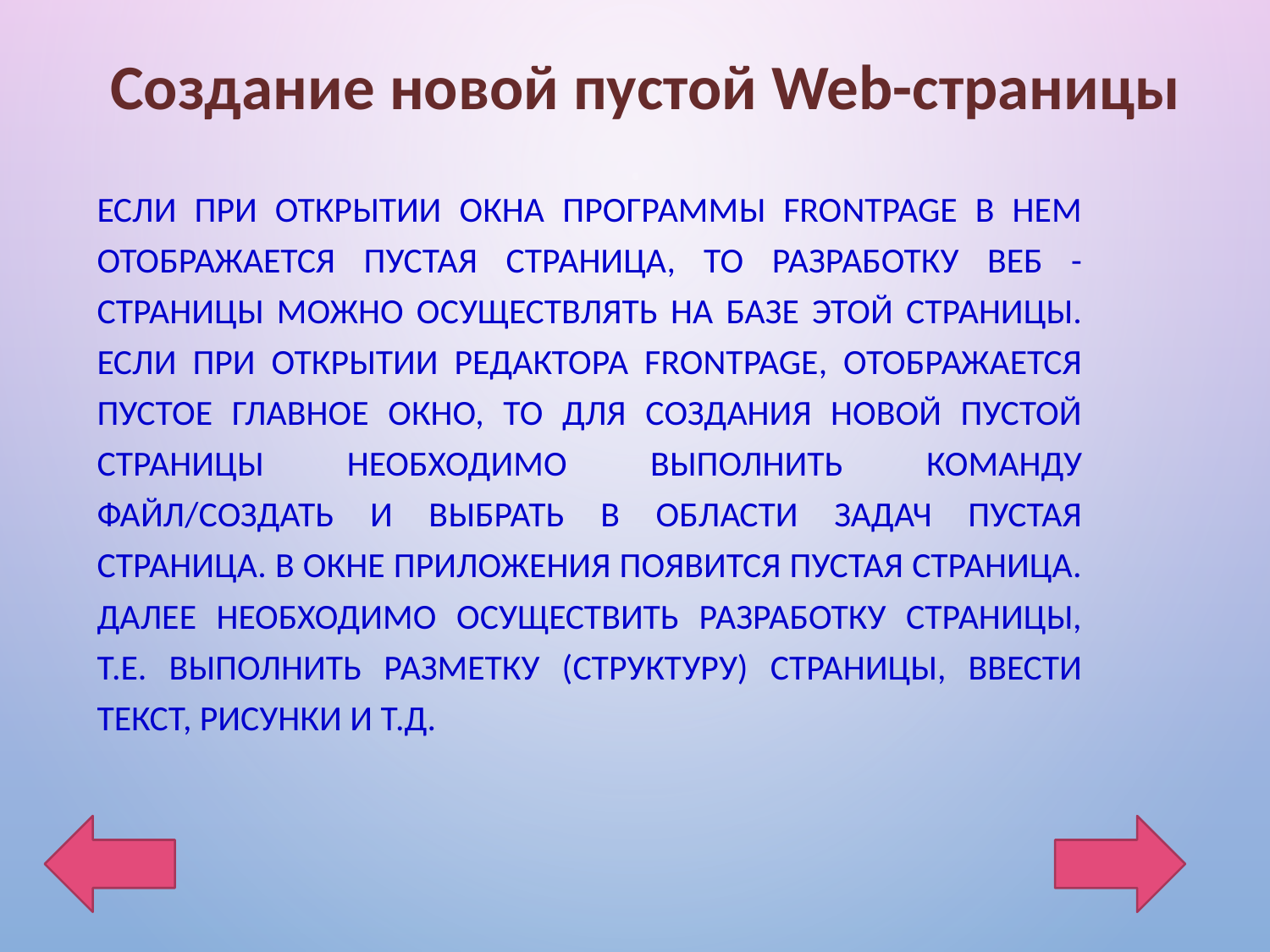

# Создание новой пустой Web-страницы
Если при открытии окна программы FrontPage в нем отображается пустая страница, то разработку веб - страницы можно осуществлять на базе этой страницы. Если при открытии редактора FrontPage, отображается пустое главное окно, то для создания новой пустой страницы необходимо выполнить команду Файл/Создать и выбрать в области задач Пустая страница. В окне приложения появится пустая страница. Далее необходимо осуществить разработку страницы, т.е. выполнить разметку (структуру) страницы, ввести текст, рисунки и т.д.